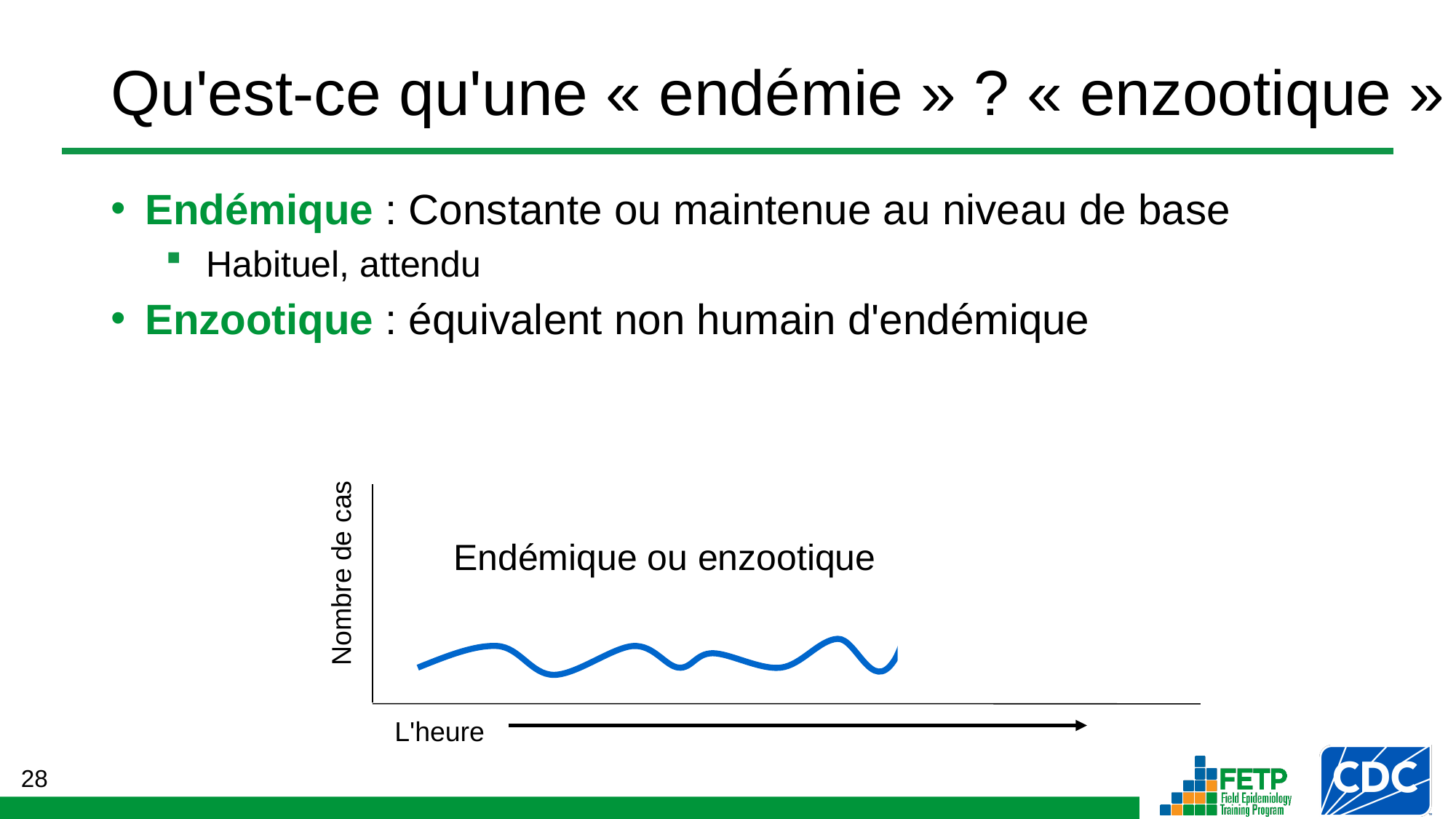

# Qu'est-ce qu'une « endémie » ? « enzootique » ?
Endémique : Constante ou maintenue au niveau de base
Habituel, attendu
Enzootique : équivalent non humain d'endémique

Nombre de cas
L'heure
Endémique ou enzootique